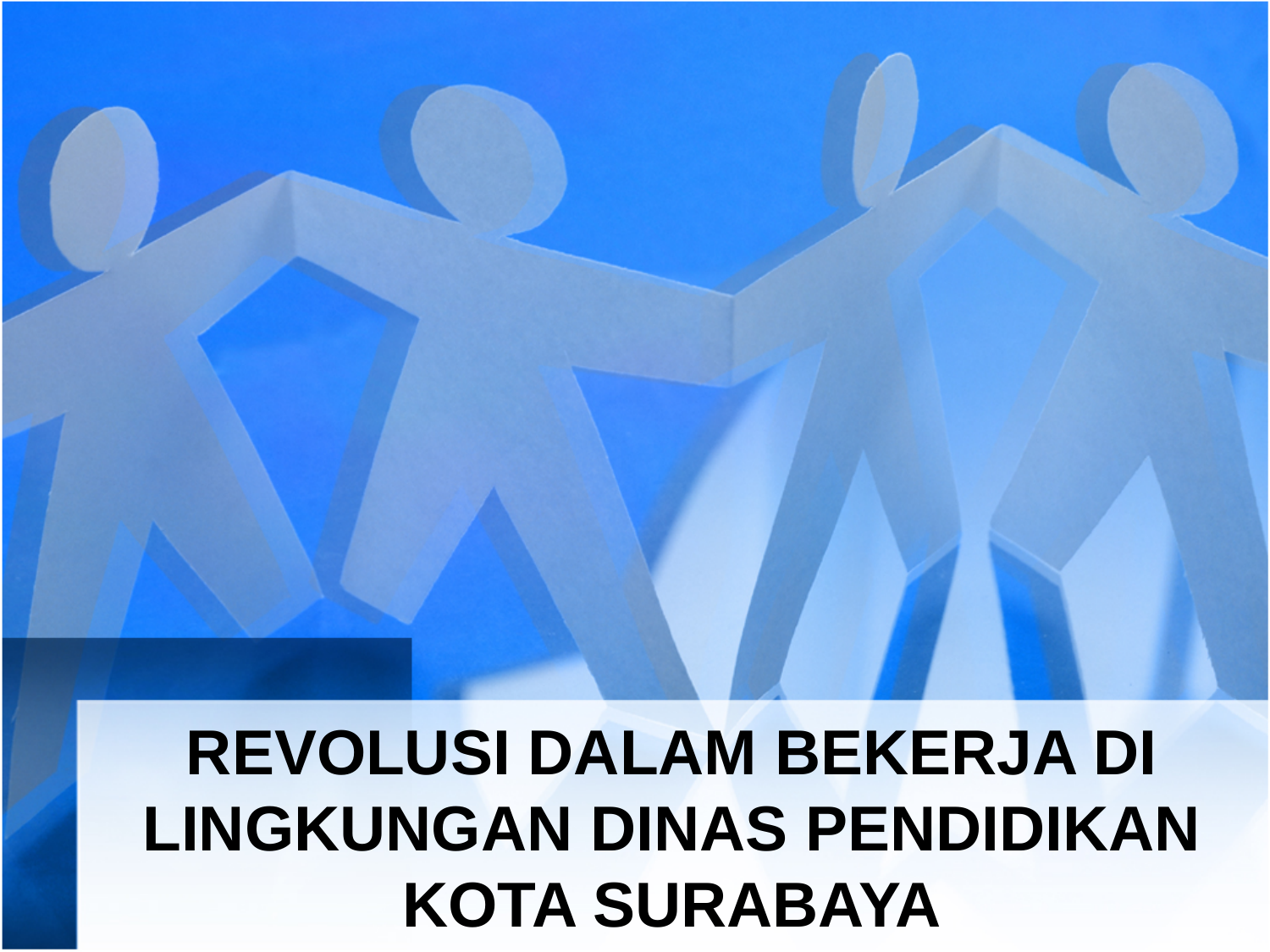

# REVOLUSI DALAM BEKERJA DI LINGKUNGAN DINAS PENDIDIKAN KOTA SURABAYA